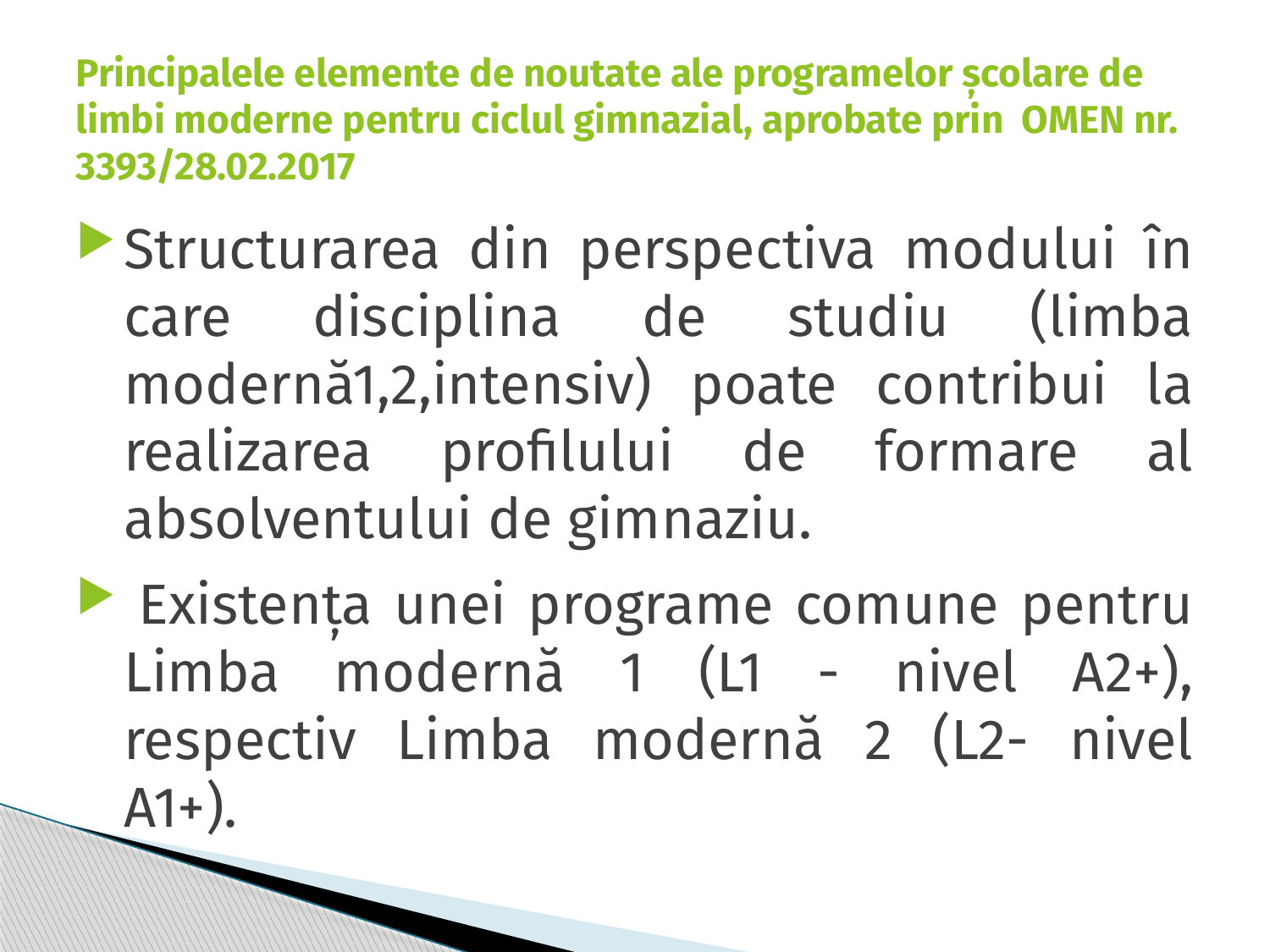

# Principalele elemente de noutate ale programelor școlare de limbi moderne pentru ciclul gimnazial, aprobate prin  OMEN nr. 3393/28.02.2017
Structurarea din perspectiva modului în care disciplina de studiu (limba modernă1,2,intensiv) poate contribui la realizarea profilului de formare al absolventului de gimnaziu.
 Existența unei programe comune pentru Limba modernă 1 (L1 - nivel A2+), respectiv Limba modernă 2 (L2- nivel A1+).